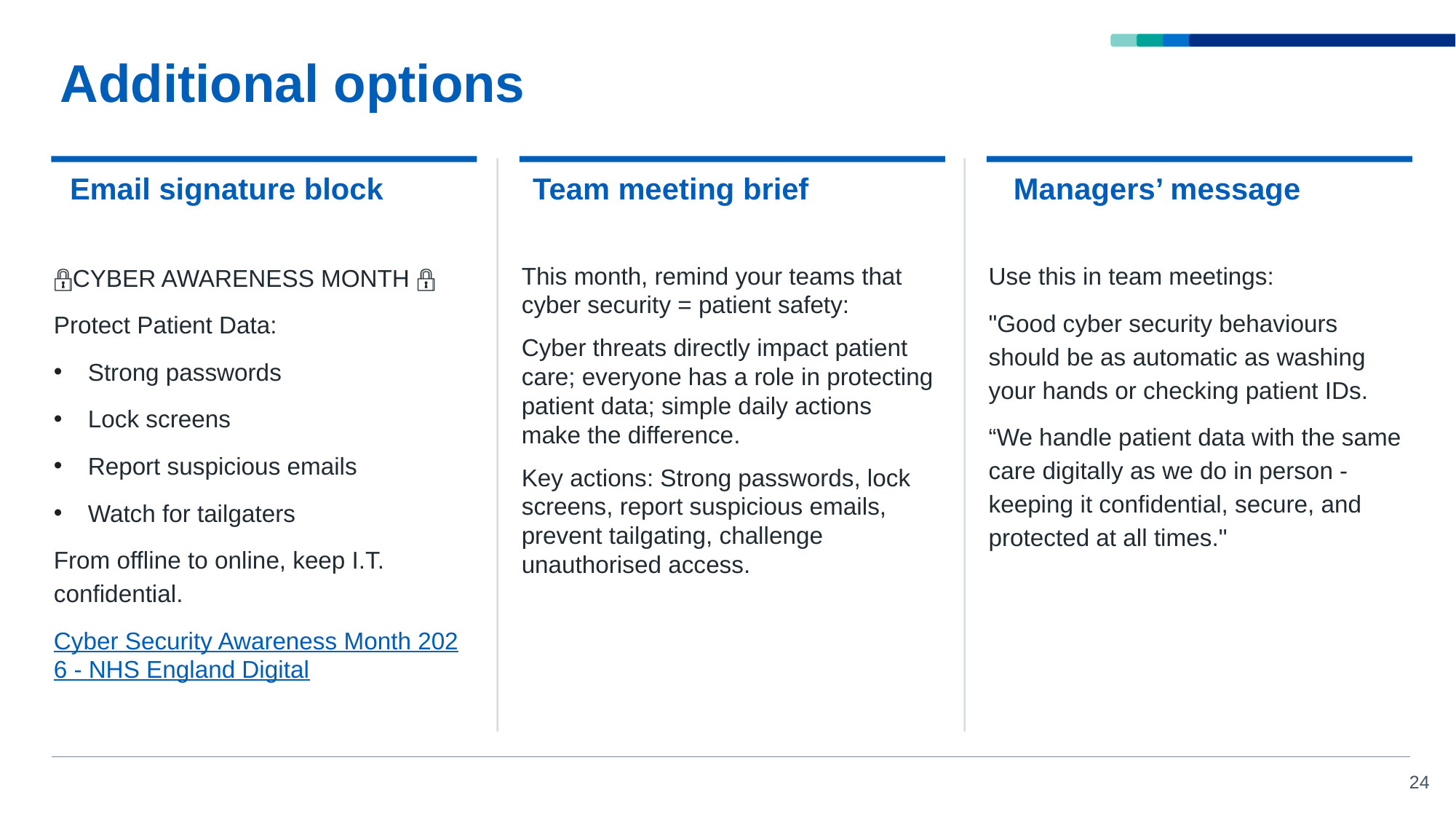

# Additional options

Email signature block
Team meeting brief
Managers’ message
Use this in team meetings:
"Good cyber security behaviours should be as automatic as washing your hands or checking patient IDs.
“We handle patient data with the same care digitally as we do in person - keeping it confidential, secure, and protected at all times."
🔒CYBER AWARENESS MONTH 🔒
Protect Patient Data:
Strong passwords
Lock screens
Report suspicious emails
Watch for tailgaters
From offline to online, keep I.T. confidential.
Cyber Security Awareness Month 2026 - NHS England Digital
This month, remind your teams that cyber security = patient safety:
Cyber threats directly impact patient care; everyone has a role in protecting patient data; simple daily actions make the difference.
Key actions: Strong passwords, lock screens, report suspicious emails, prevent tailgating, challenge unauthorised access.